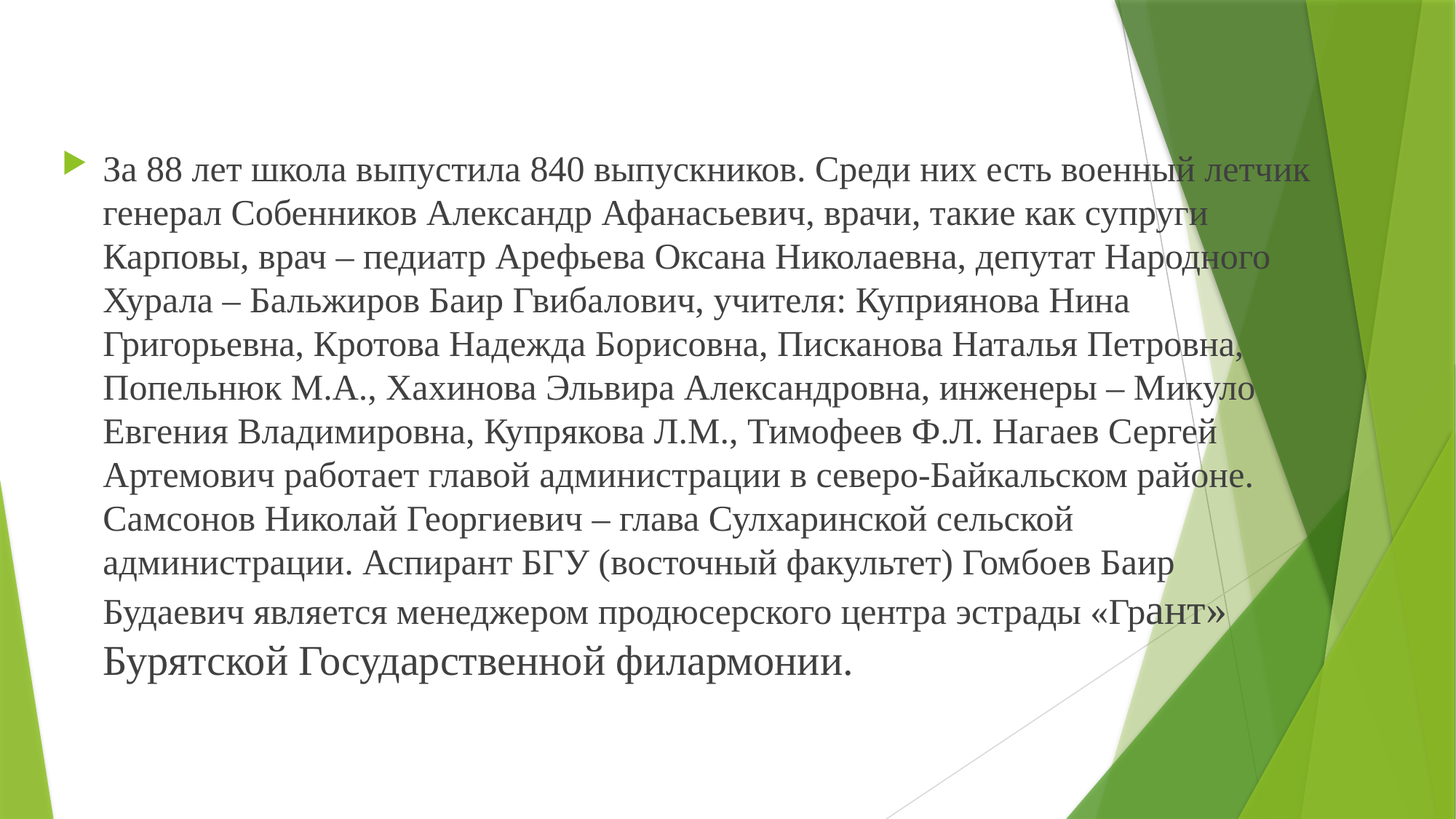

За 88 лет школа выпустила 840 выпускников. Среди них есть военный летчик генерал Собенников Александр Афанасьевич, врачи, такие как супруги Карповы, врач – педиатр Арефьева Оксана Николаевна, депутат Народного Хурала – Бальжиров Баир Гвибалович, учителя: Куприянова Нина Григорьевна, Кротова Надежда Борисовна, Писканова Наталья Петровна, Попельнюк М.А., Хахинова Эльвира Александровна, инженеры – Микуло Евгения Владимировна, Купрякова Л.М., Тимофеев Ф.Л. Нагаев Сергей Артемович работает главой администрации в северо-Байкальском районе. Самсонов Николай Георгиевич – глава Сулхаринской сельской администрации. Аспирант БГУ (восточный факультет) Гомбоев Баир Будаевич является менеджером продюсерского центра эстрады «Грант» Бурятской Государственной филармонии.